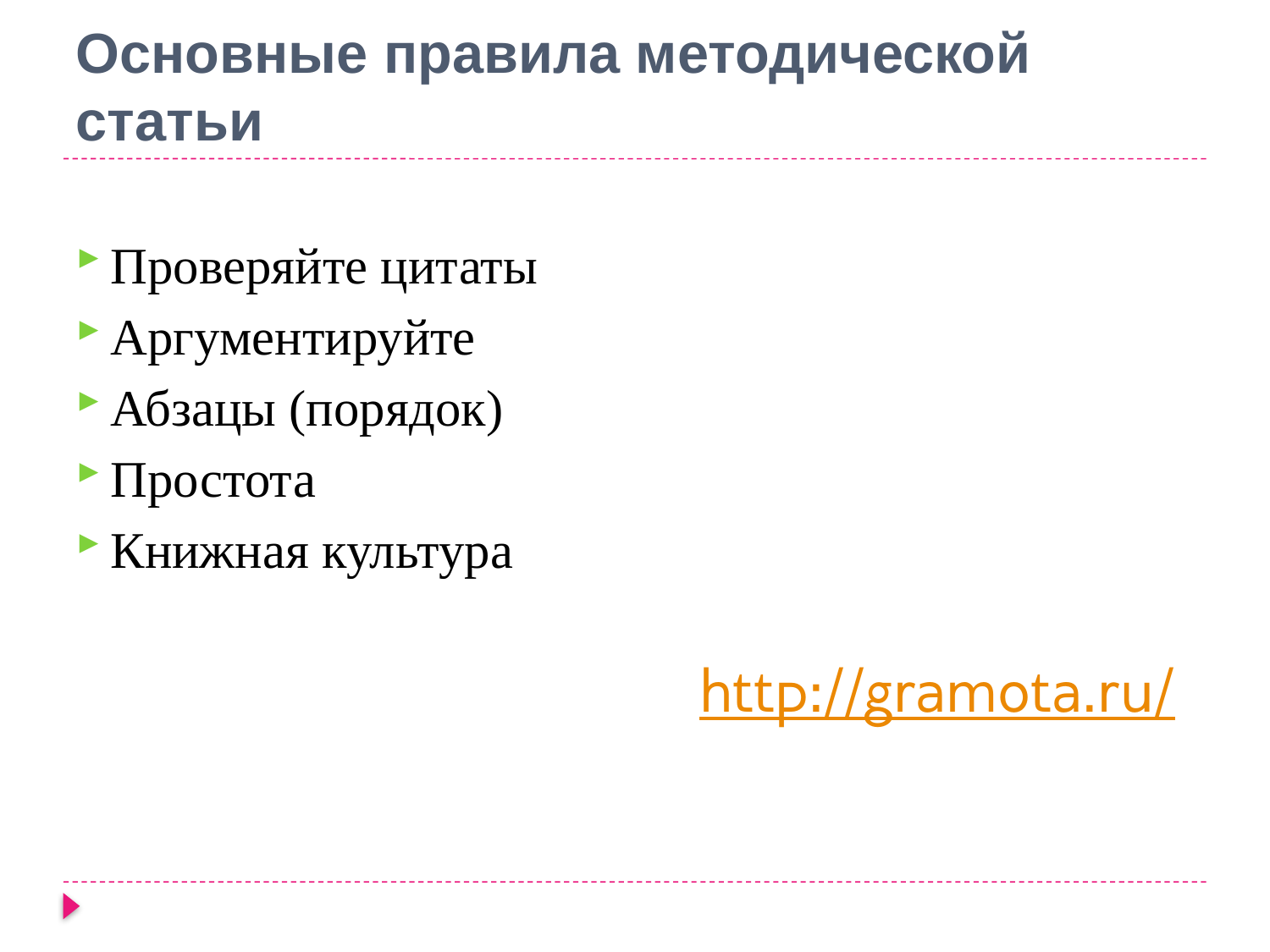

# Основные правила методической статьи
Проверяйте цитаты
Аргументируйте
Абзацы (порядок)
Простота
Книжная культура

http://gramota.ru/